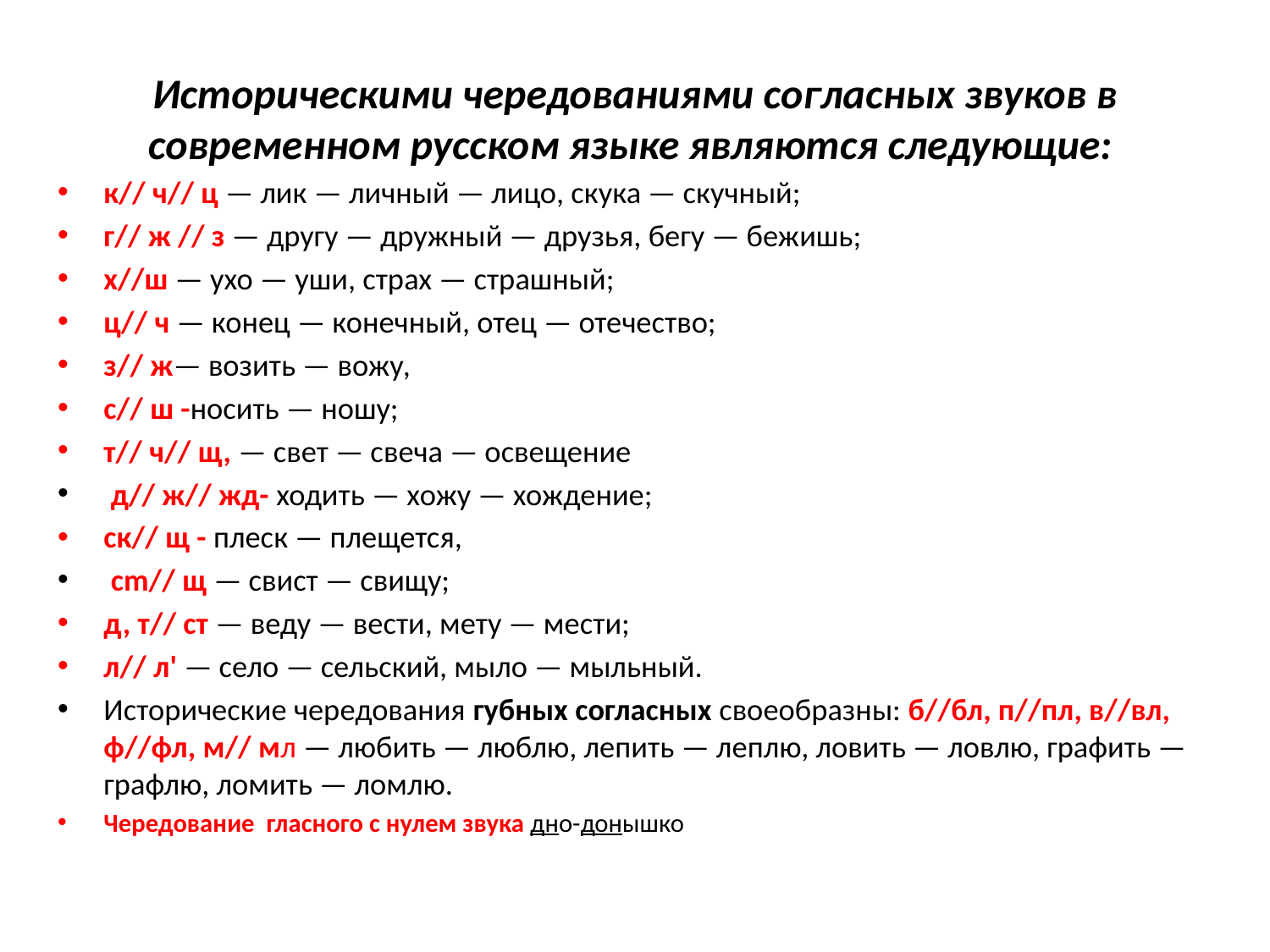

# Историческими чередованиями согласных звуков в современном русском языке являются следующие:
к// ч// ц — лик — личный — лицо, скука — скучный;
г// ж // з — другу — дружный — друзья, бегу — бежишь;
х//ш — ухо — уши, страх — страшный;
ц// ч — конец — конечный, отец — отечество;
з// ж— возить — вожу,
с// ш -носить — ношу;
т// ч// щ, — свет — свеча — освещение
 д// ж// жд- ходить — хожу — хождение;
ск// щ - плеск — плещется,
 cm// щ — свист — свищу;
д, т// ст — веду — вести, мету — мести;
л// л' — село — сельский, мыло — мыльный.
Исторические чередования губных согласных своеобразны: б//бл, п//пл, в//вл, ф//фл, м// мл — любить — люблю, лепить — леплю, ловить — ловлю, графить — графлю, ломить — ломлю.
Чередование  гласного с нулем звука дно-донышко